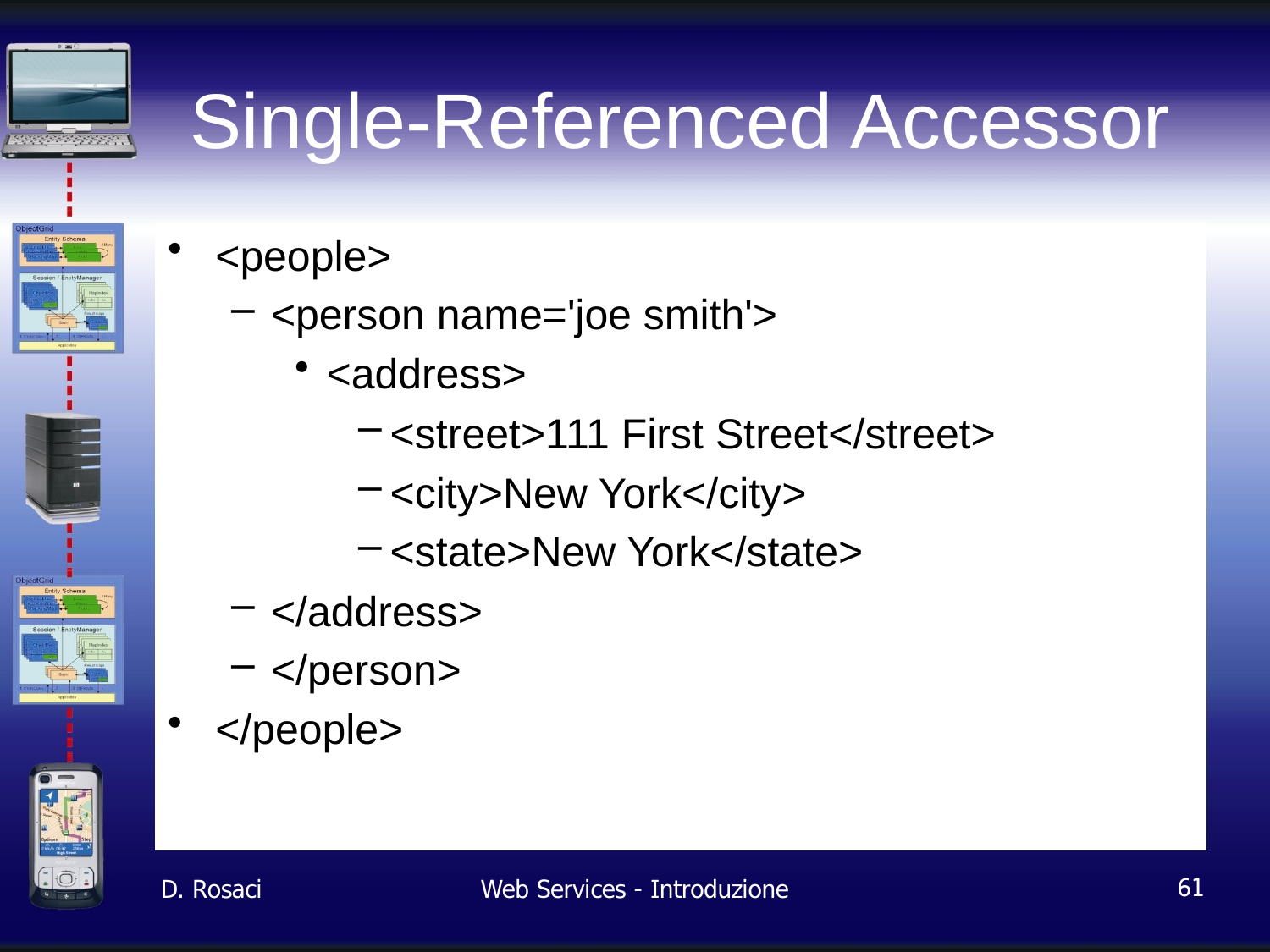

# Single-Referenced Accessor
<people>
<person name='joe smith'>
<address>
<street>111 First Street</street>
<city>New York</city>
<state>New York</state>
</address>
</person>
</people>
D. Rosaci
Web Services - Introduzione